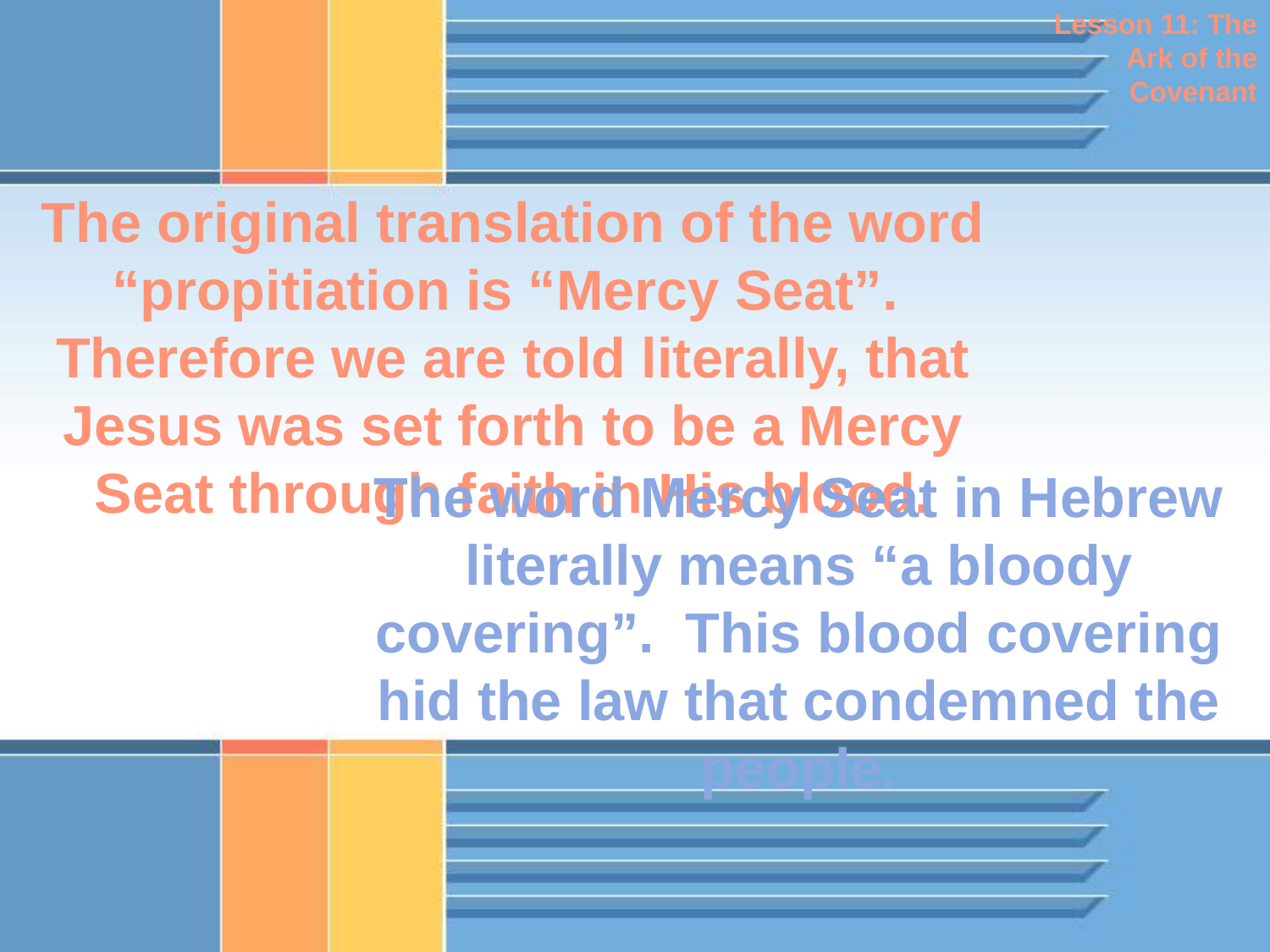

Lesson 11: The Ark of the Covenant
The original translation of the word “propitiation is “Mercy Seat”.  Therefore we are told literally, that Jesus was set forth to be a Mercy Seat through faith in His blood.
The word Mercy Seat in Hebrew literally means “a bloody covering”.  This blood covering hid the law that condemned the people.